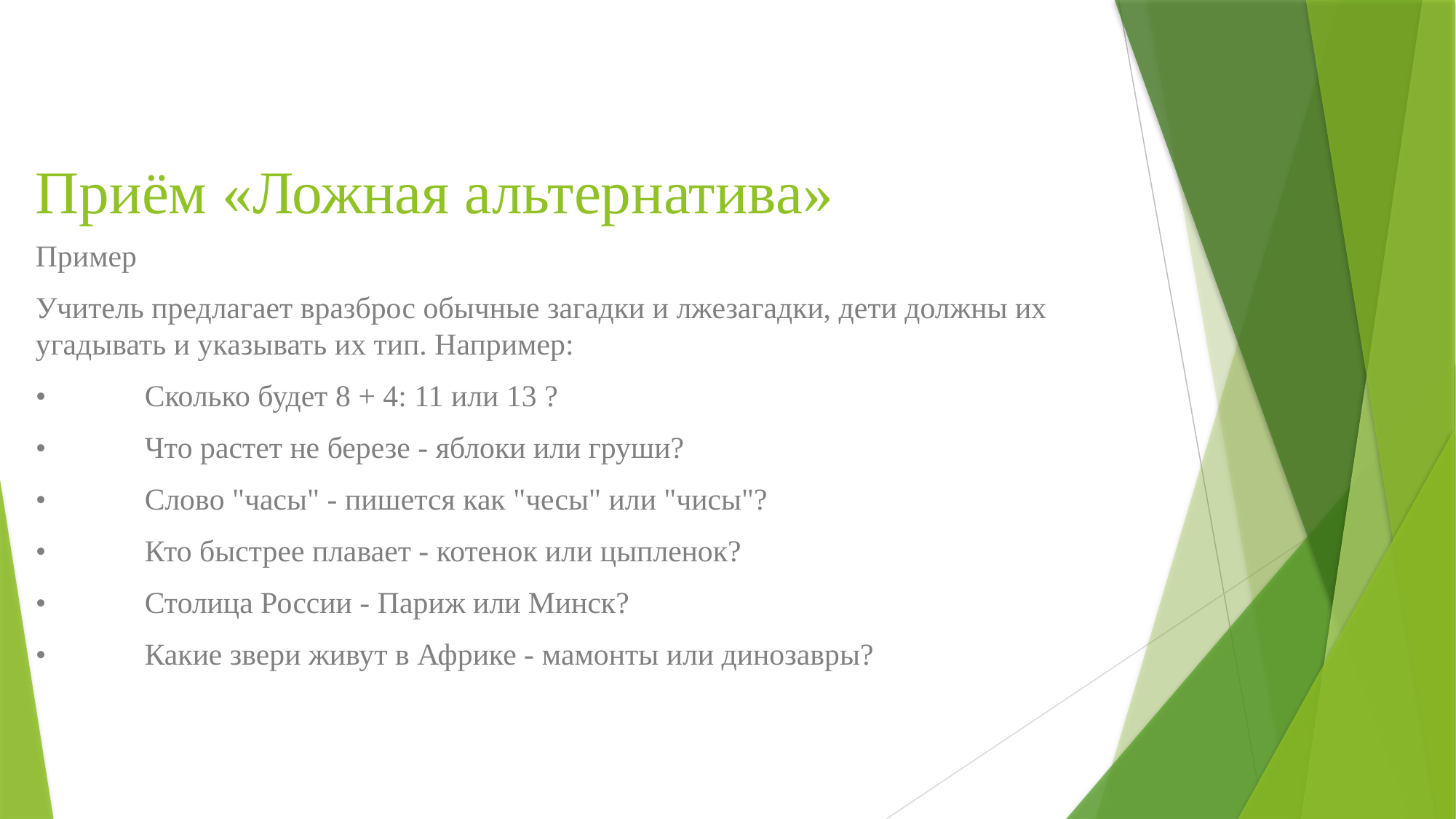

# Приём «Ложная альтернатива»
Пример
Учитель предлагает вразброс обычные загадки и лжезагадки, дети должны их угадывать и указывать их тип. Например:
•	Сколько будет 8 + 4: 11 или 13 ?
•	Что растет не березе - яблоки или груши?
•	Слово "часы" - пишется как "чесы" или "чисы"?
•	Кто быстрее плавает - котенок или цыпленок?
•	Столица России - Париж или Минск?
•	Какие звери живут в Африке - мамонты или динозавры?